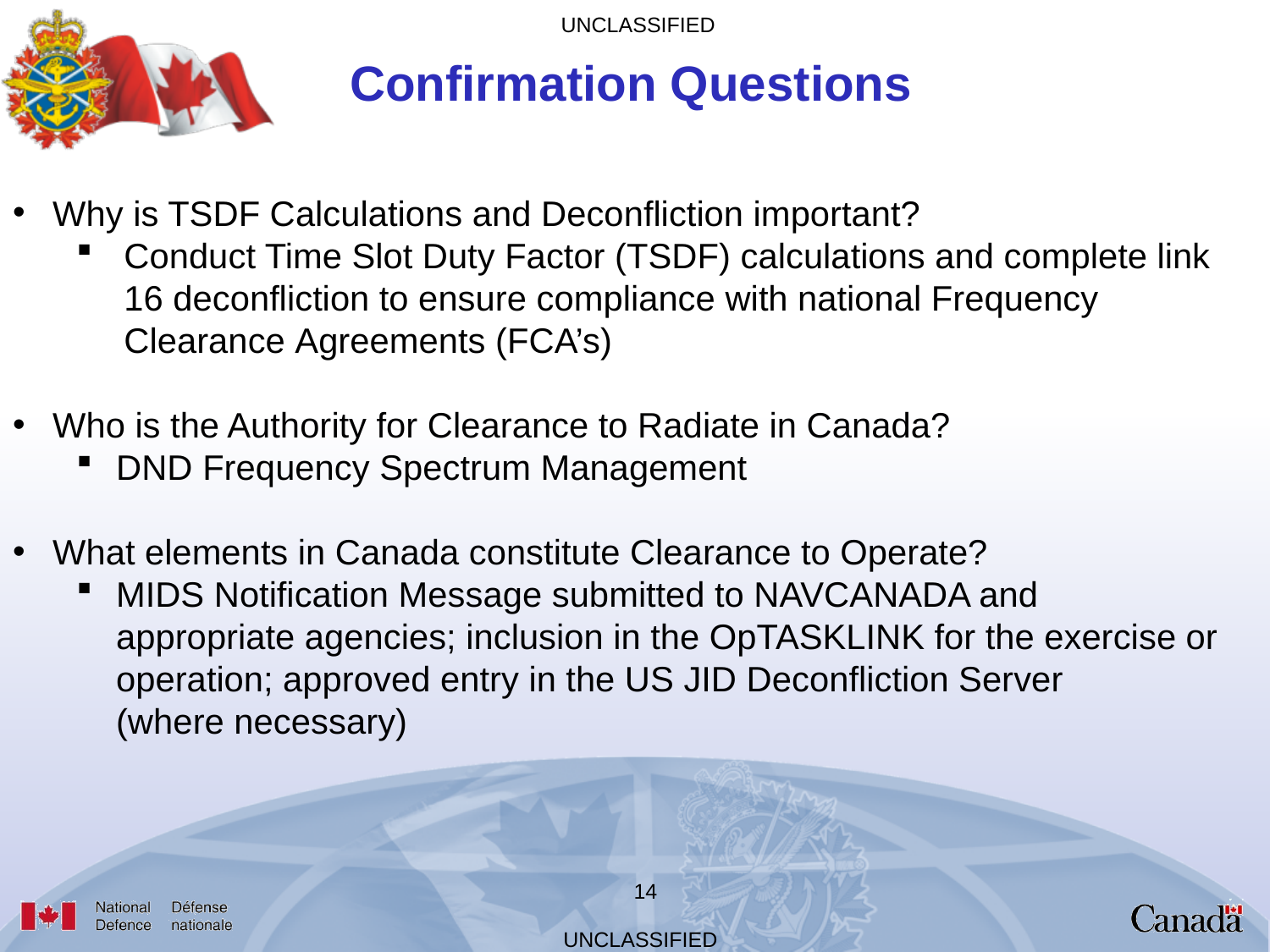

Confirmation Questions
Why is TSDF Calculations and Deconfliction important?
Conduct Time Slot Duty Factor (TSDF) calculations and complete link 16 deconfliction to ensure compliance with national Frequency Clearance Agreements (FCA’s)

Who is the Authority for Clearance to Radiate in Canada?
DND Frequency Spectrum Management

What elements in Canada constitute Clearance to Operate?
MIDS Notification Message submitted to NAVCANADA and appropriate agencies; inclusion in the OpTASKLINK for the exercise or operation; approved entry in the US JID Deconfliction Server (where necessary)